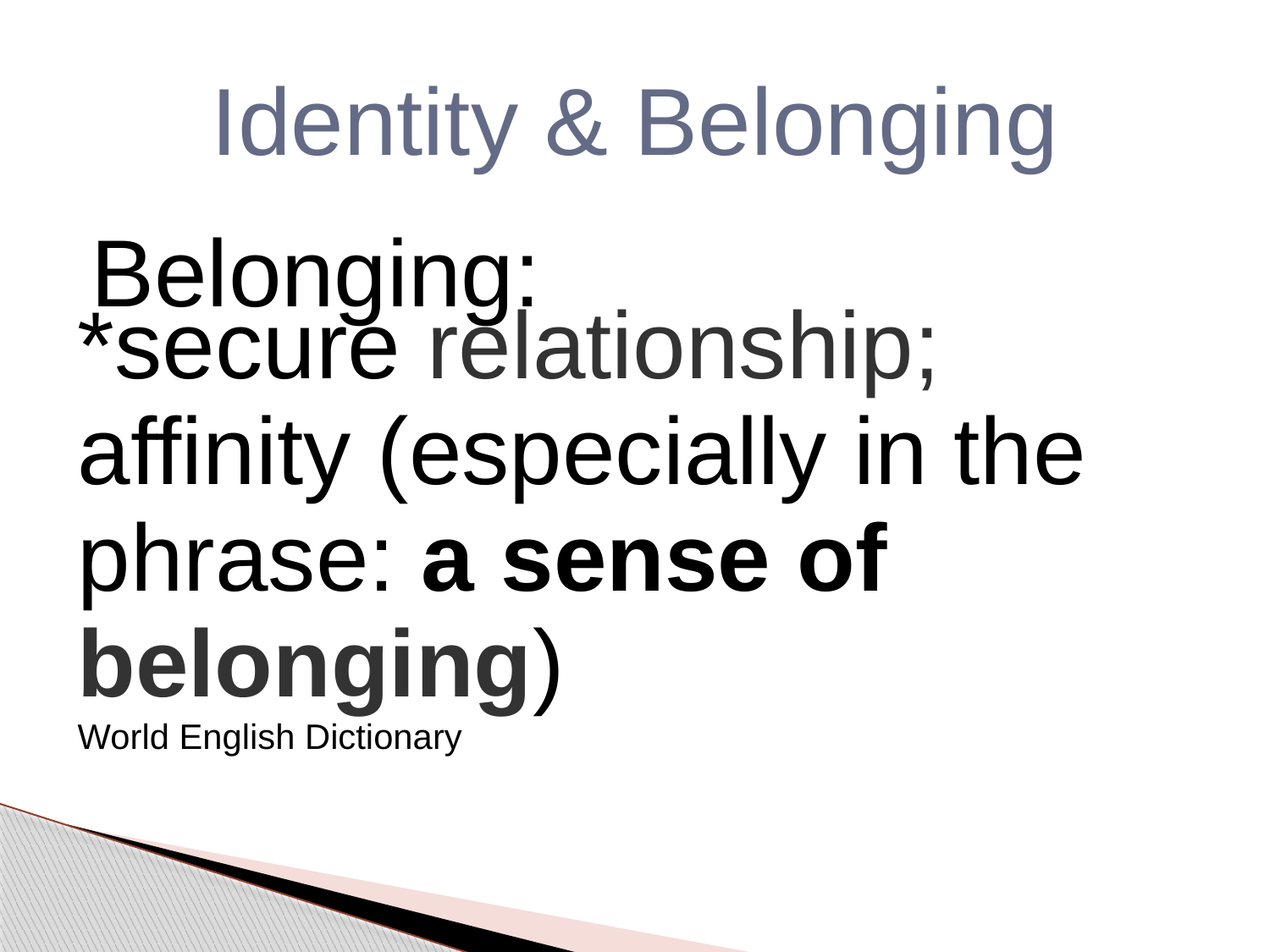

# Identity & Belonging
Belonging:

| \*secure relationship; affinity (especially in the phrase: a sense of belonging) World English Dictionary |
| --- |